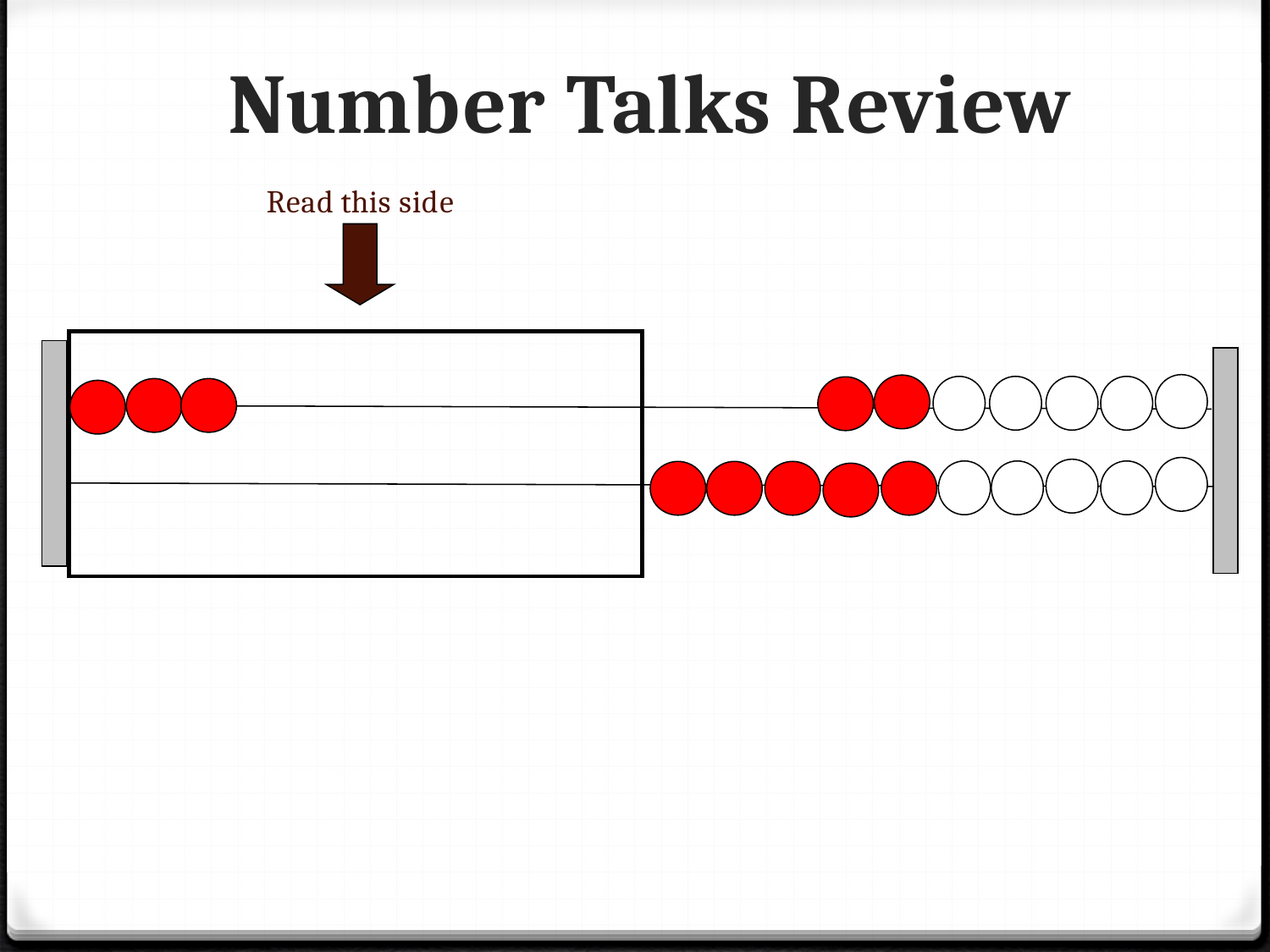

# Number Talks Review
Read this side